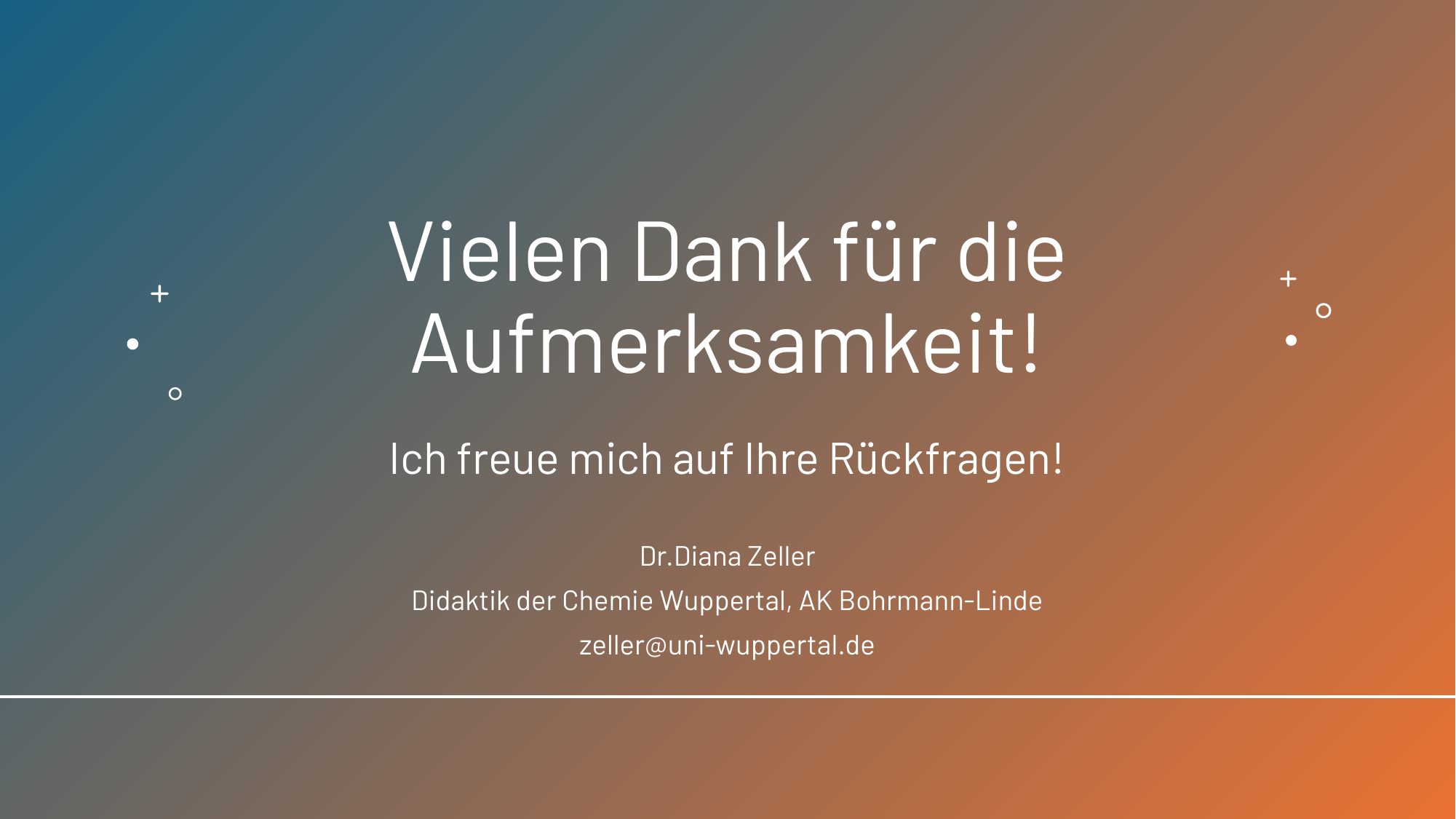

Vielen Dank für die Aufmerksamkeit!

Ich freue mich auf Ihre Rückfragen!

Dr.Diana Zeller
Didaktik der Chemie Wuppertal, AK Bohrmann-Linde
zeller@uni-wuppertal.de